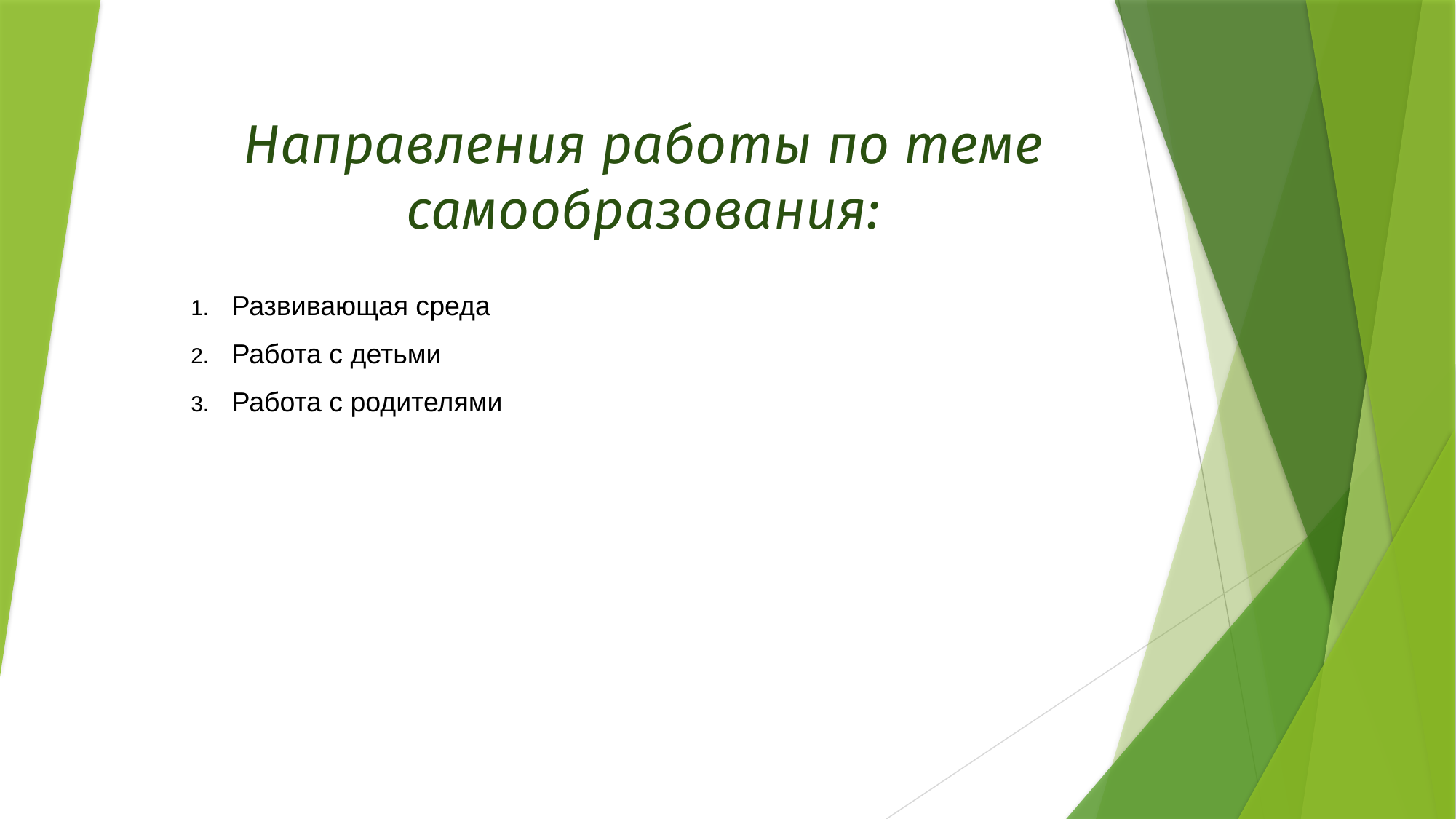

# Направления работы по теме самообразования:
Развивающая среда
Работа с детьми
Работа с родителями